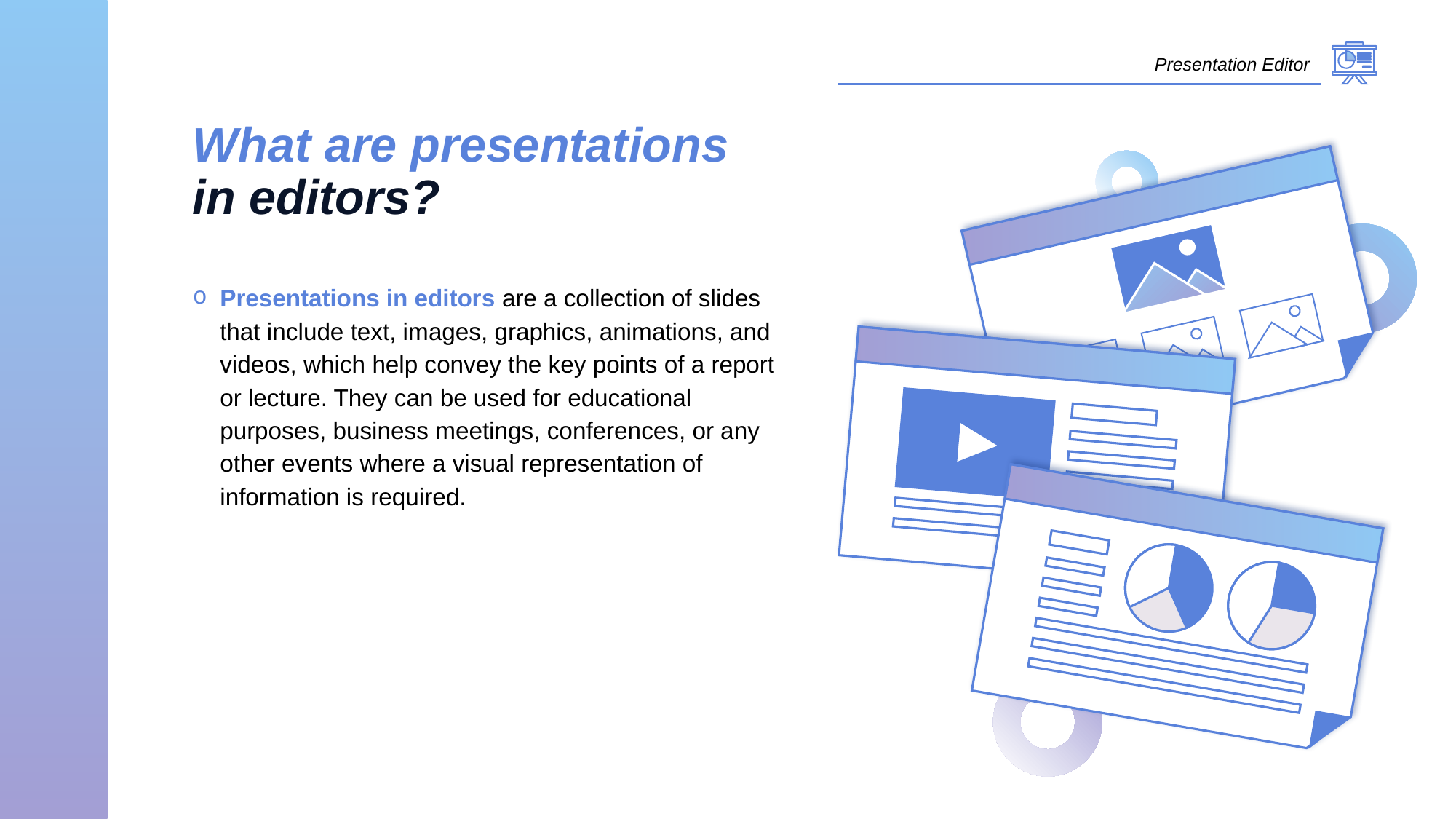

# What are presentations in editors?

Presentations in editors are a collection of slides that include text, images, graphics, animations, and videos, which help convey the key points of a report or lecture. They can be used for educational purposes, business meetings, conferences, or any other events where a visual representation of information is required.

3